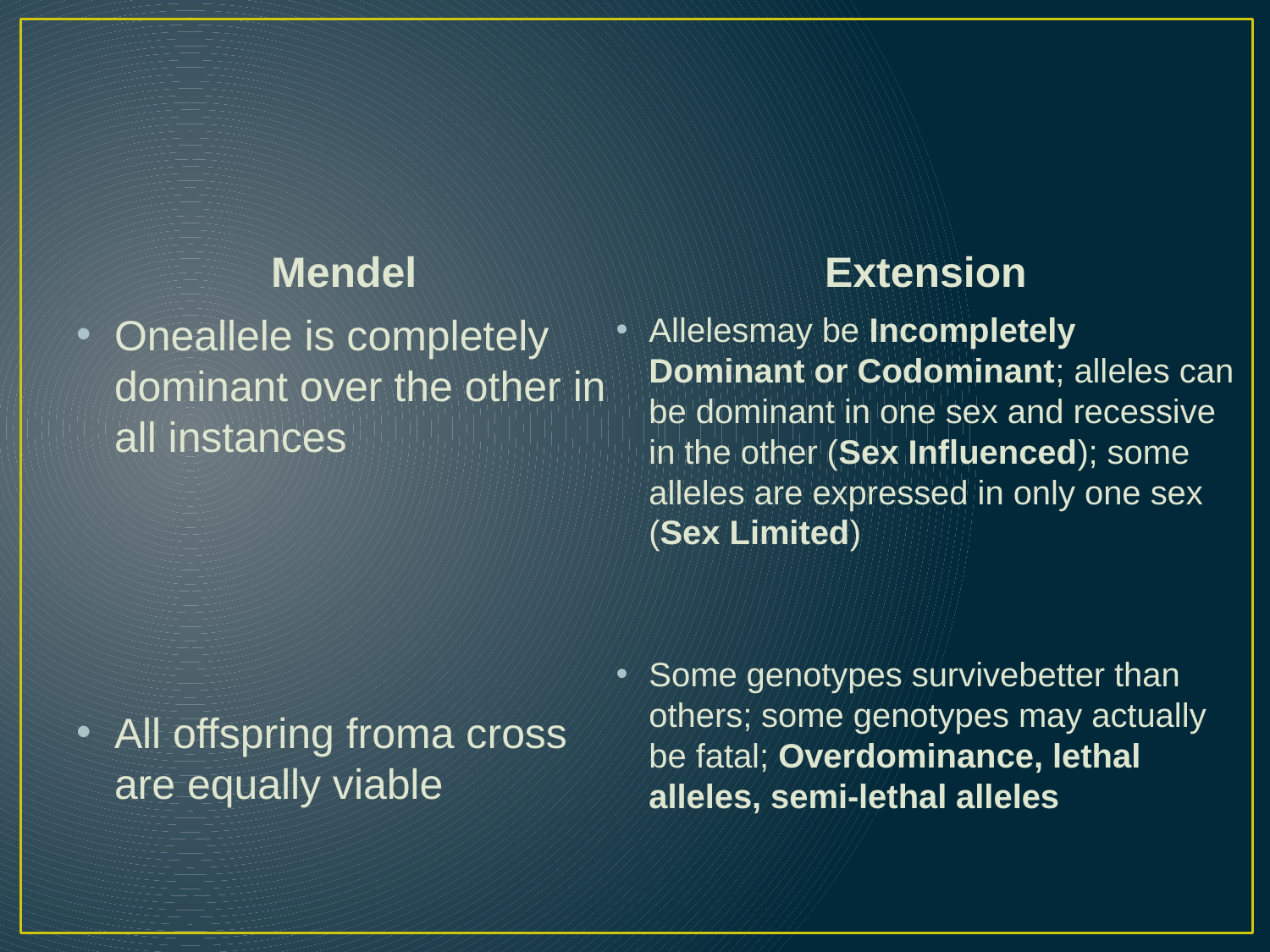

#
Mendel
Extension
Oneallele is completely dominant over the other in all instances

All offspring froma cross are equally viable

Allelesmay be Incompletely Dominant or Codominant; alleles can be dominant in one sex and recessive in the other (Sex Influenced); some alleles are expressed in only one sex (Sex Limited)

Some genotypes survivebetter than others; some genotypes may actually be fatal; Overdominance, lethal alleles, semi-lethal alleles